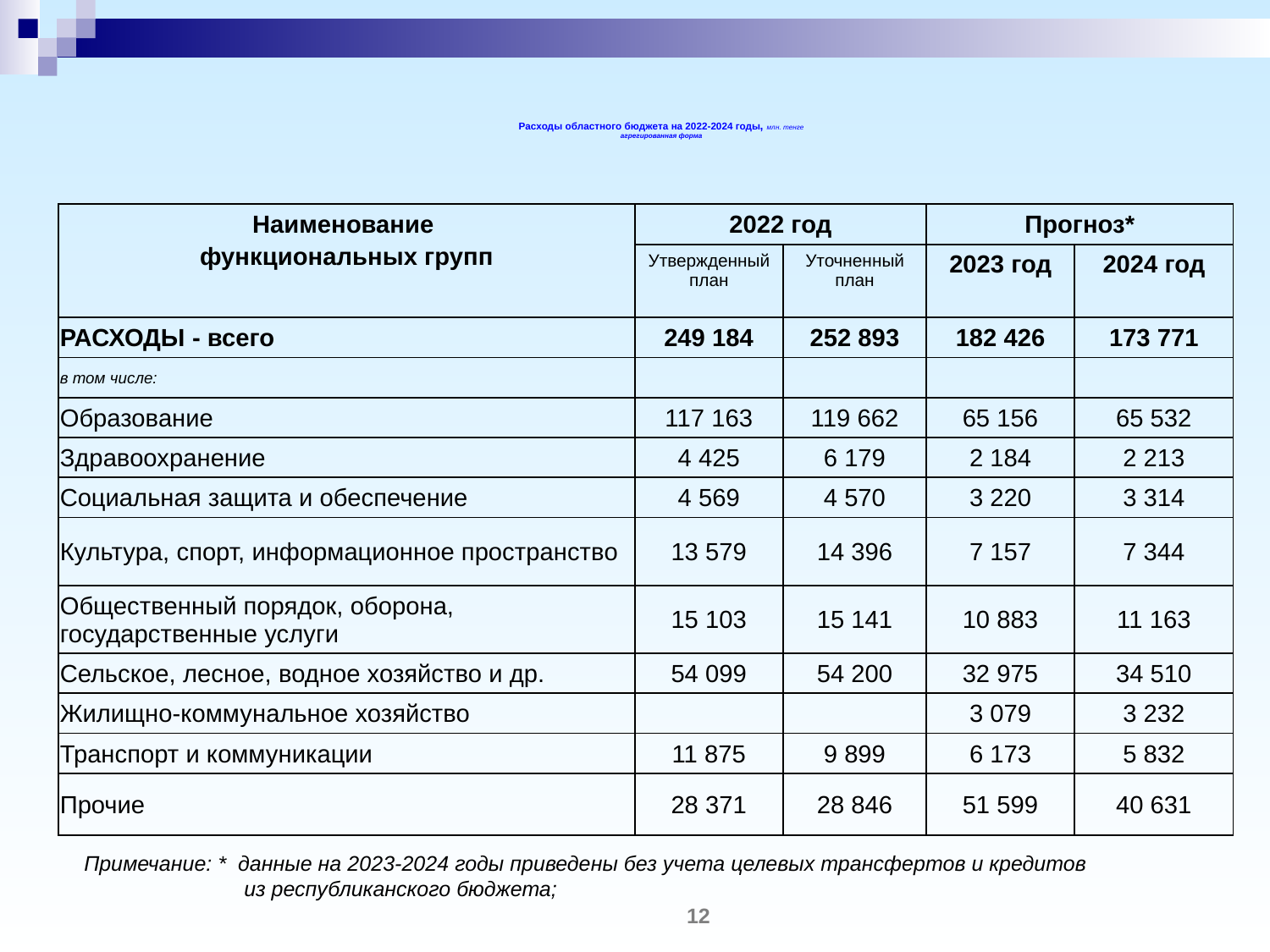

# Расходы областного бюджета на 2022-2024 годы, млн. тенге агрегированная форма
| Наименование функциональных групп | 2022 год |  | Прогноз\* |  |
| --- | --- | --- | --- | --- |
|  | Утвержденный план | Уточненный план | 2023 год | 2024 год |
| РАСХОДЫ - всего | 249 184 | 252 893 | 182 426 | 173 771 |
| в том числе: |  |  |  |  |
| Образование | 117 163 | 119 662 | 65 156 | 65 532 |
| Здравоохранение | 4 425 | 6 179 | 2 184 | 2 213 |
| Социальная защита и обеспечение | 4 569 | 4 570 | 3 220 | 3 314 |
| Культура, спорт, информационное пространство | 13 579 | 14 396 | 7 157 | 7 344 |
| Общественный порядок, оборона, государственные услуги | 15 103 | 15 141 | 10 883 | 11 163 |
| Сельское, лесное, водное хозяйство и др. | 54 099 | 54 200 | 32 975 | 34 510 |
| Жилищно-коммунальное хозяйство |  |  | 3 079 | 3 232 |
| Транспорт и коммуникации | 11 875 | 9 899 | 6 173 | 5 832 |
| Прочие | 28 371 | 28 846 | 51 599 | 40 631 |
Примечание: *  данные на 2023-2024 годы приведены без учета целевых трансфертов и кредитов
                           из республиканского бюджета;

12